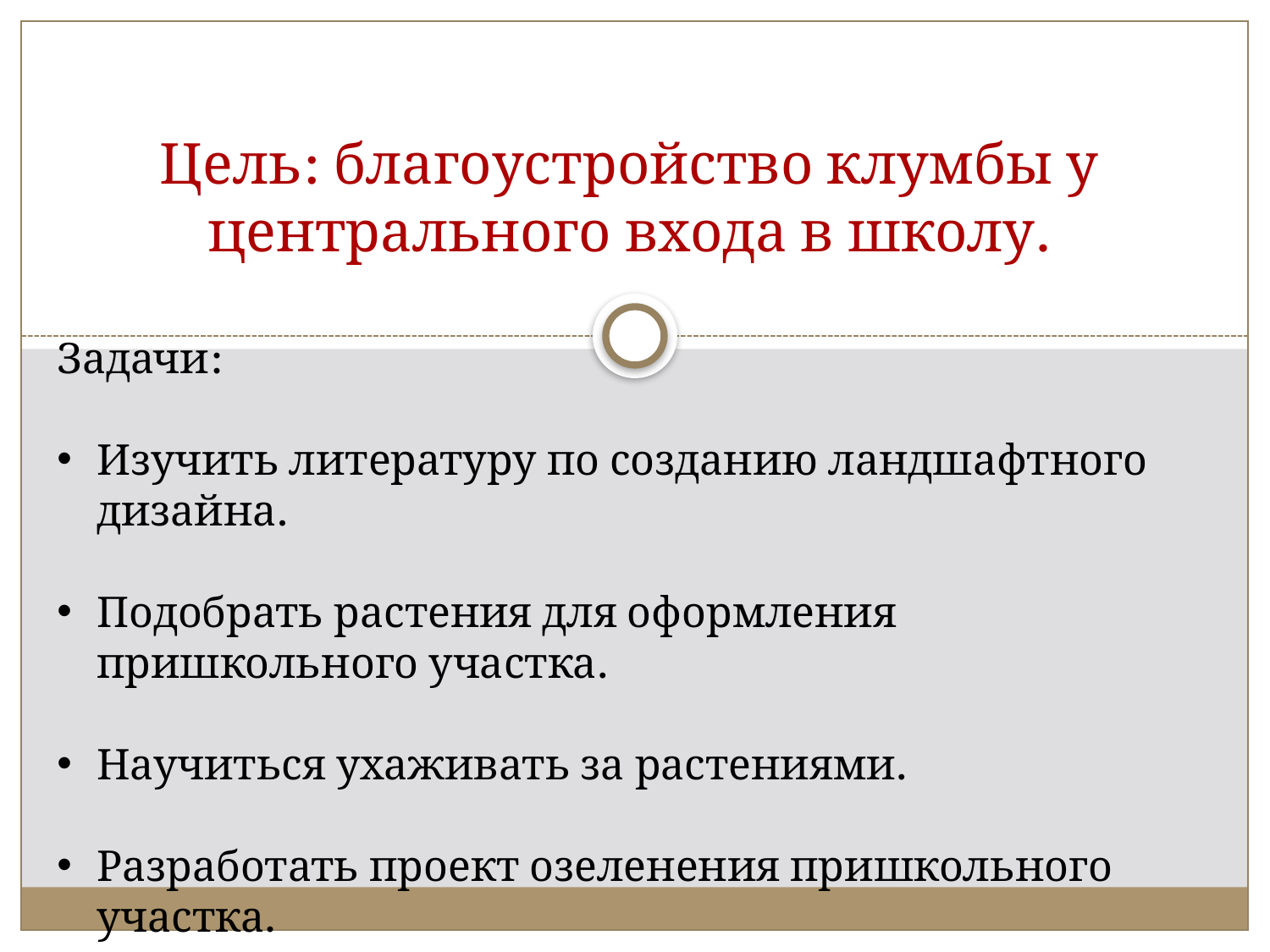

# Цель: благоустройство клумбы у центрального входа в школу.
Задачи:
Изучить литературу по созданию ландшафтного дизайна.
Подобрать растения для оформления пришкольного участка.

Научиться ухаживать за растениями.
Разработать проект озеленения пришкольного участка.